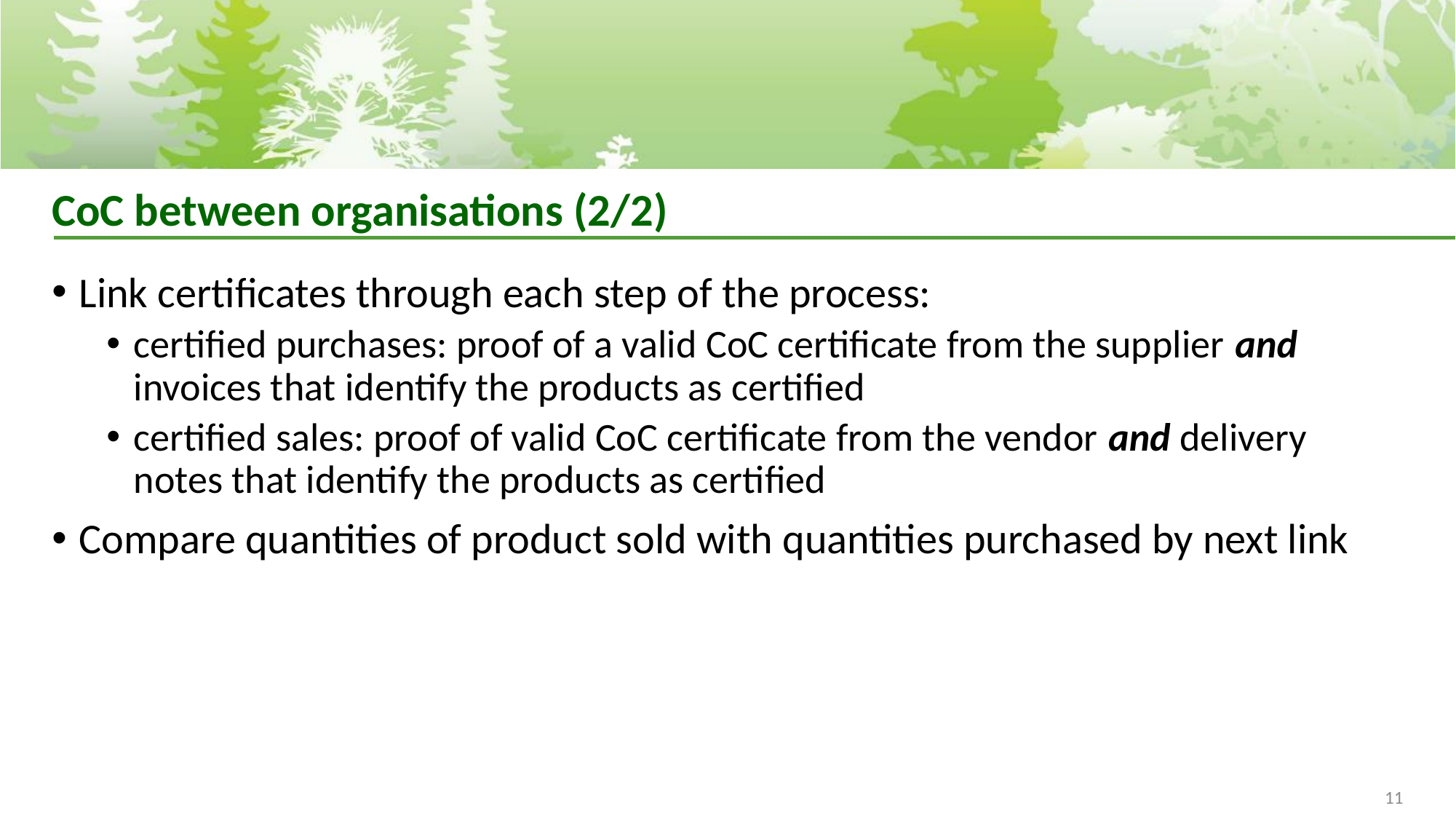

# CoC between organisations (2/2)
Link certificates through each step of the process:
certified purchases: proof of a valid CoC certificate from the supplier and invoices that identify the products as certified
certified sales: proof of valid CoC certificate from the vendor and delivery notes that identify the products as certified
Compare quantities of product sold with quantities purchased by next link
11